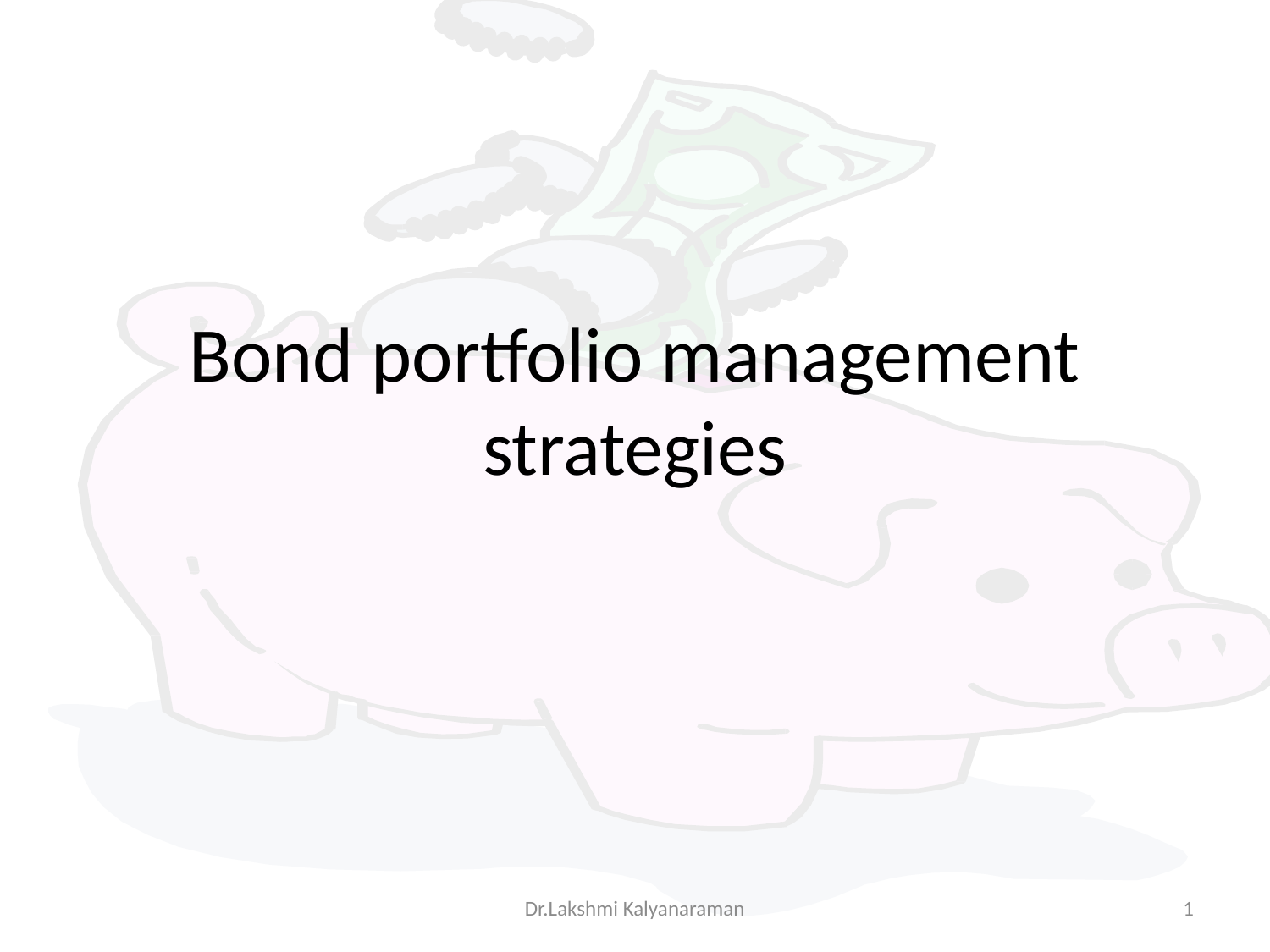

# Bond portfolio management strategies
Dr.Lakshmi Kalyanaraman
1